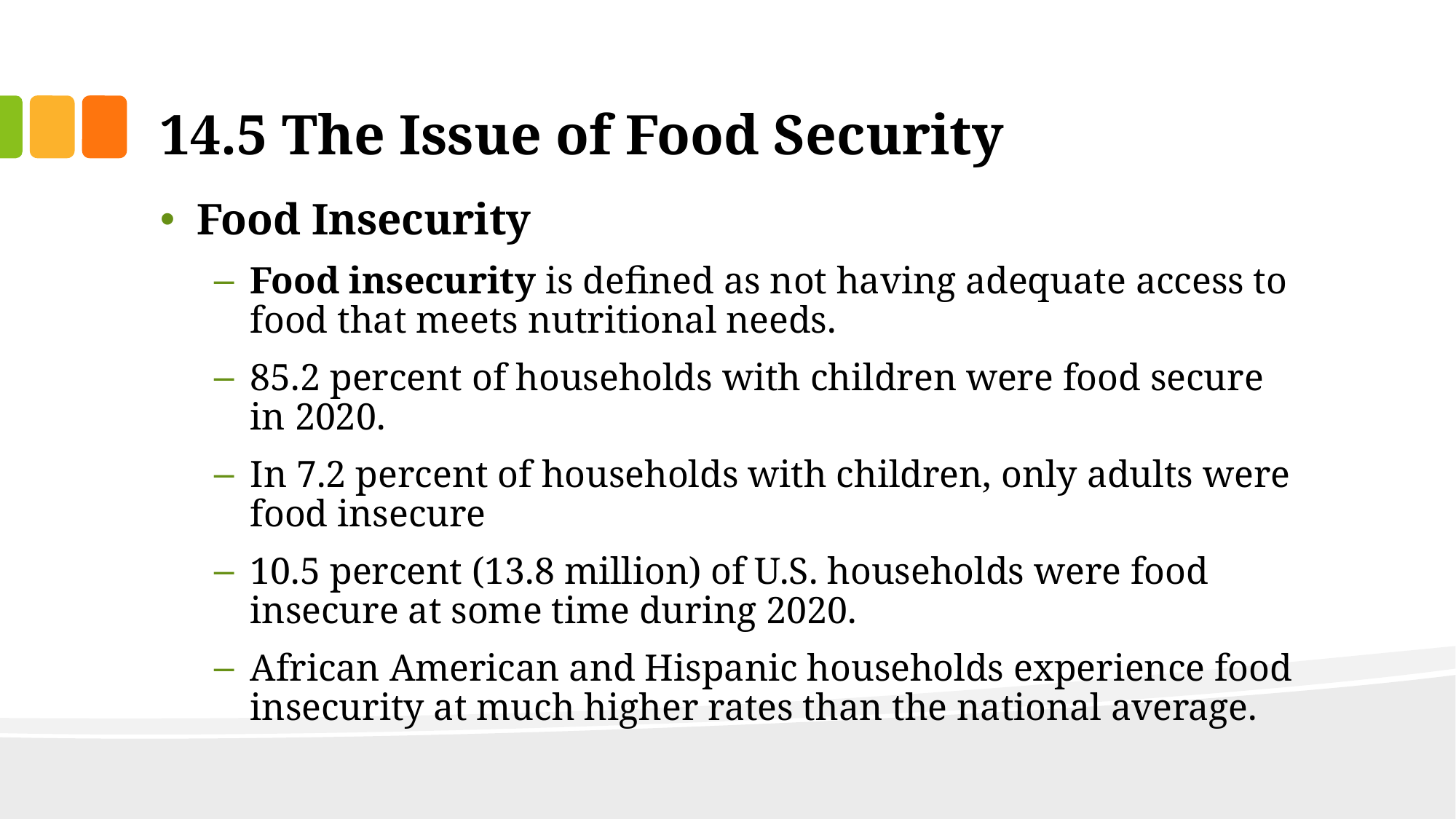

# 14.5 The Issue of Food Security
Food Insecurity
Food insecurity is defined as not having adequate access to food that meets nutritional needs.
85.2 percent of households with children were food secure in 2020.
In 7.2 percent of households with children, only adults were food insecure
10.5 percent (13.8 million) of U.S. households were food insecure at some time during 2020.
African American and Hispanic households experience food insecurity at much higher rates than the national average.